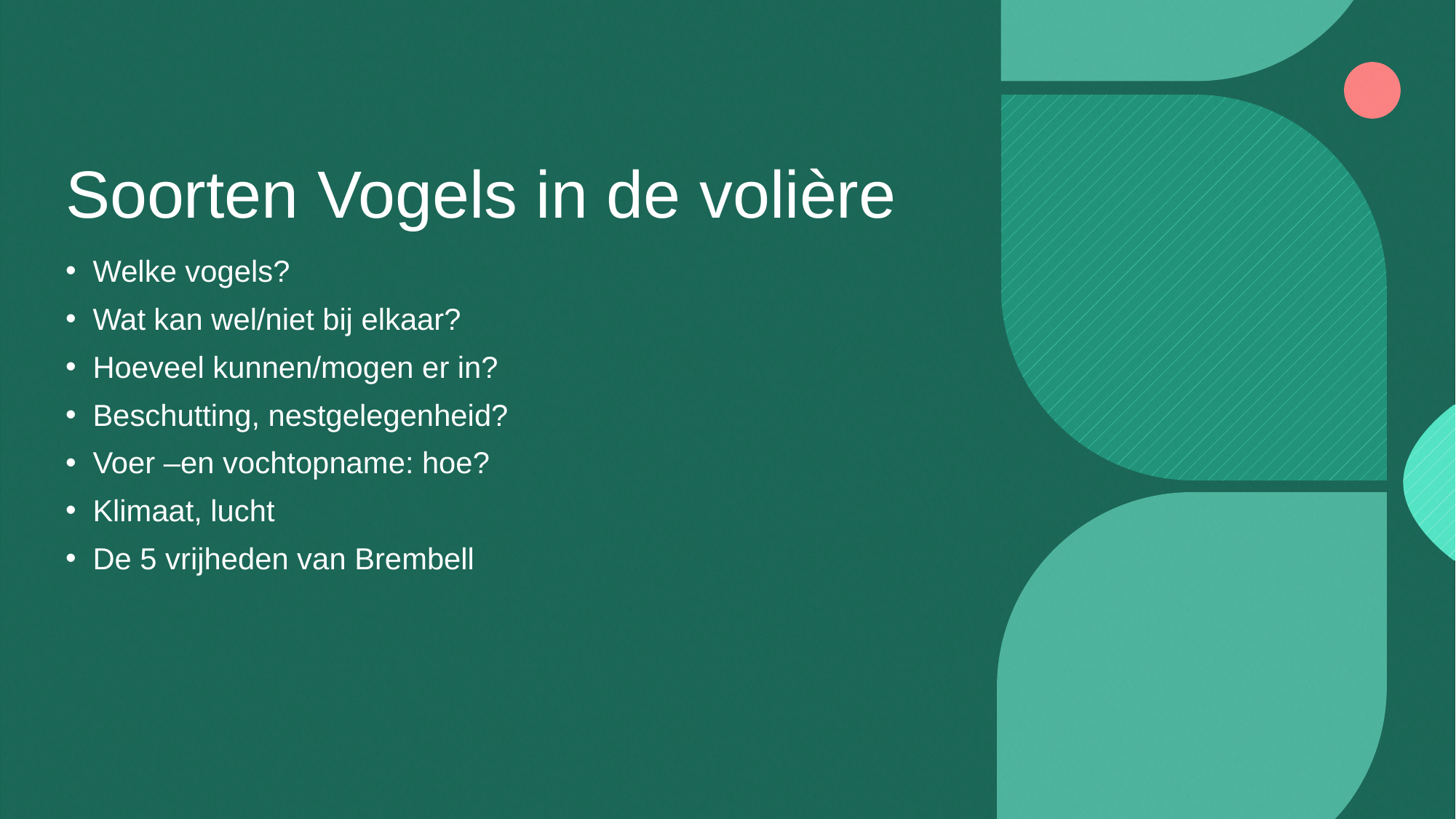

# Soorten Vogels in de volière
Welke vogels?
Wat kan wel/niet bij elkaar?
Hoeveel kunnen/mogen er in?
Beschutting, nestgelegenheid?
Voer –en vochtopname: hoe?
Klimaat, lucht
De 5 vrijheden van Brembell